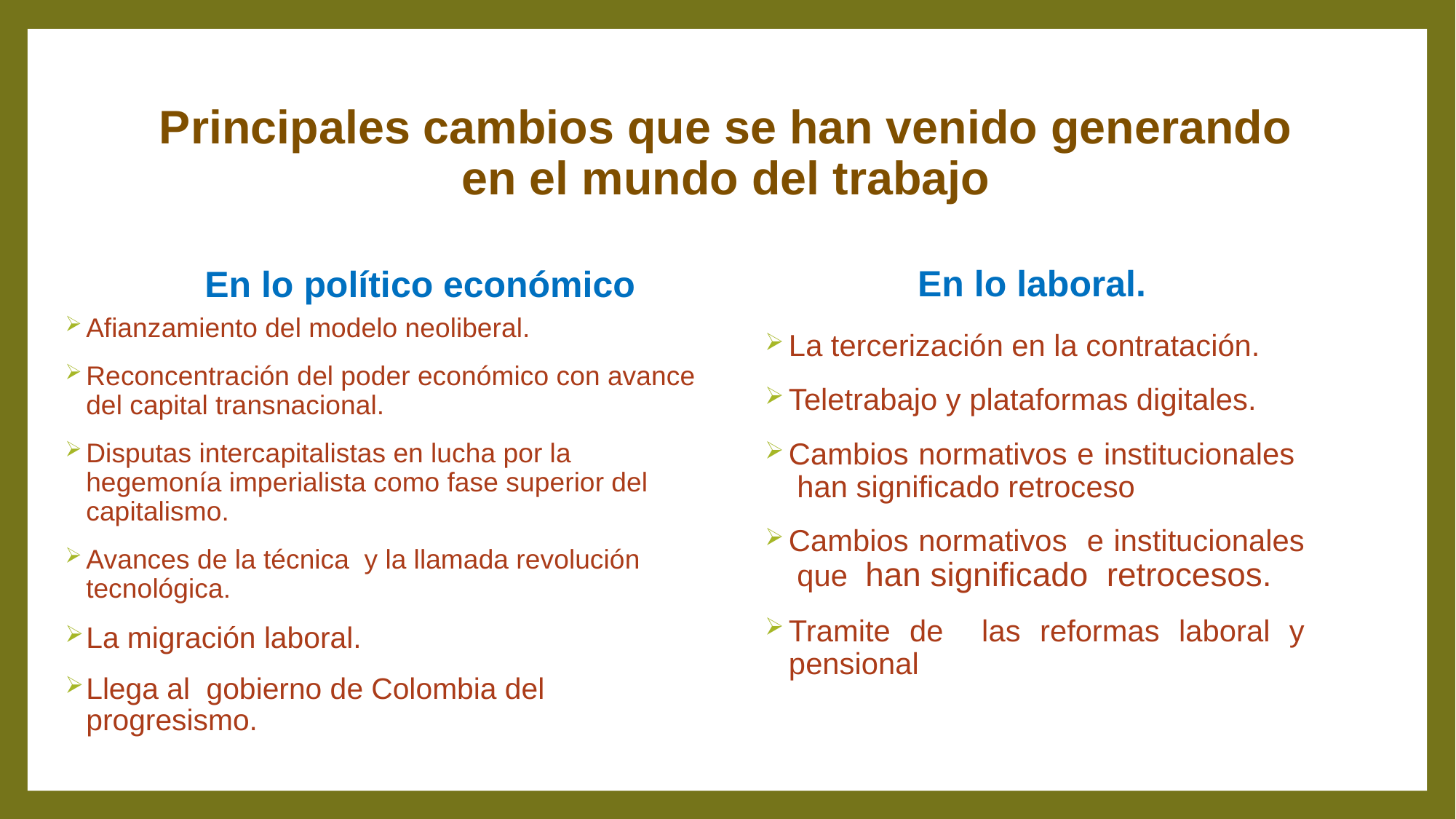

# Principales cambios que se han venido generando en el mundo del trabajo
En lo laboral.
En lo político económico
Afianzamiento del modelo neoliberal.
Reconcentración del poder económico con avance del capital transnacional.
Disputas intercapitalistas en lucha por la hegemonía imperialista como fase superior del capitalismo.
Avances de la técnica  y la llamada revolución tecnológica.
La migración laboral.
Llega al  gobierno de Colombia del progresismo.

La tercerización en la contratación.
Teletrabajo y plataformas digitales.
Cambios normativos e institucionales   han significado retroceso
Cambios normativos  e institucionales  que  han significado  retrocesos.
Tramite de  las reformas laboral y pensional